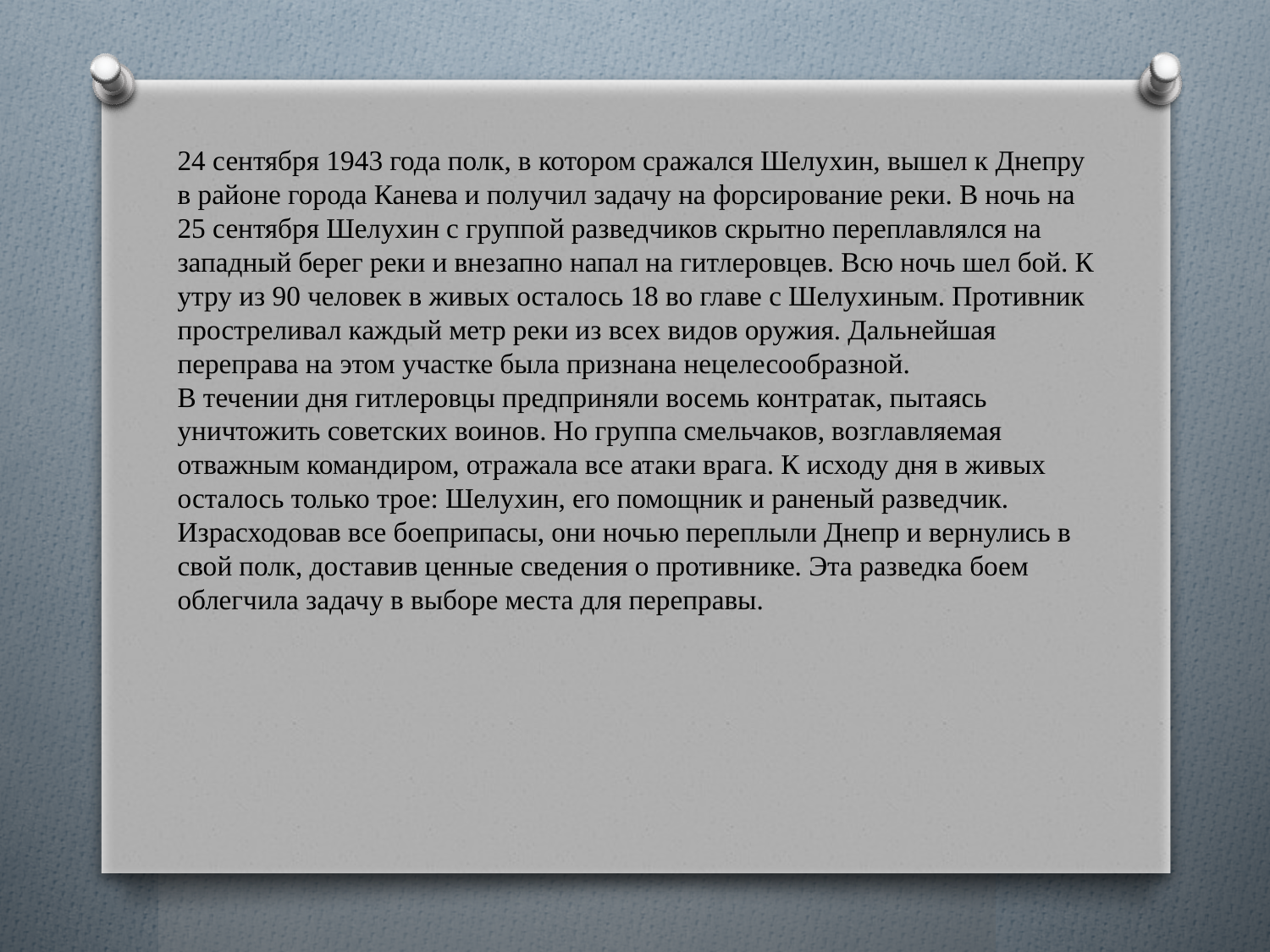

24 сентября 1943 года полк, в котором сражался Шелухин, вышел к Днепру в районе города Канева и получил задачу на форсирование реки. В ночь на 25 сентября Шелухин с группой разведчиков скрытно переплавлялся на западный берег реки и внезапно напал на гитлеровцев. Всю ночь шел бой. К утру из 90 человек в живых осталось 18 во главе с Шелухиным. Противник простреливал каждый метр реки из всех видов оружия. Дальнейшая переправа на этом участке была признана нецелесообразной.
В течении дня гитлеровцы предприняли восемь контратак, пытаясь уничтожить советских воинов. Но группа смельчаков, возглавляемая отважным командиром, отражала все атаки врага. К исходу дня в живых осталось только трое: Шелухин, его помощник и раненый разведчик. Израсходовав все боеприпасы, они ночью переплыли Днепр и вернулись в свой полк, доставив ценные сведения о противнике. Эта разведка боем облегчила задачу в выборе места для переправы.